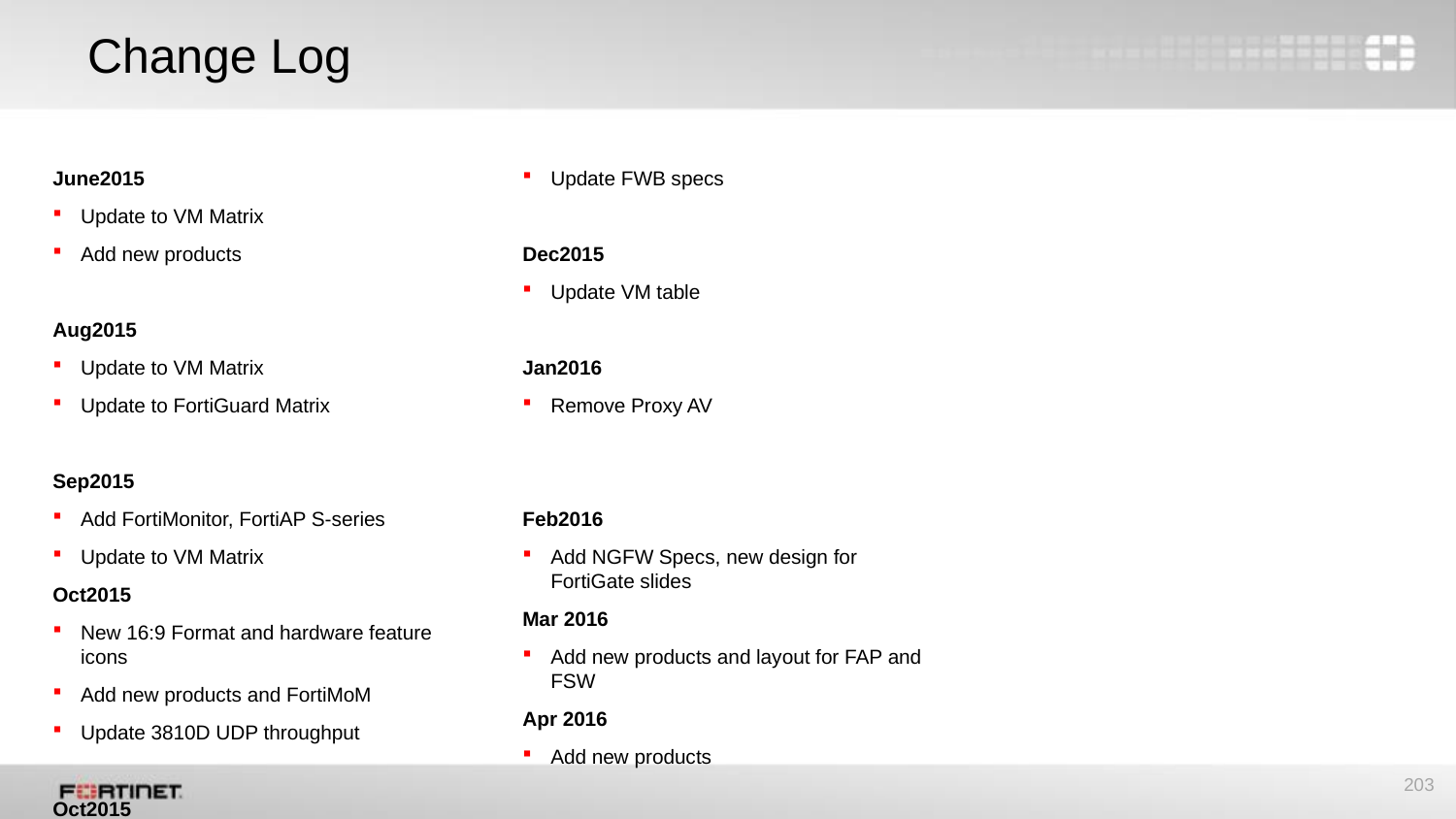

# Change Log
June2015
Update to VM Matrix
Add new products

Aug2015
Update to VM Matrix
Update to FortiGuard Matrix

Sep2015
Add FortiMonitor, FortiAP S-series
Update to VM Matrix
Oct2015
New 16:9 Format and hardware feature icons
Add new products and FortiMoM
Update 3810D UDP throughput

Oct2015
Update FAZ specs

Nov2015
Update FWB specs

Dec2015
Update VM table

Jan2016
Remove Proxy AV

Feb2016
Add NGFW Specs, new design for FortiGate slides
Mar 2016
Add new products and layout for FAP and FSW
Apr 2016
Add new products

May 2016
Add new products